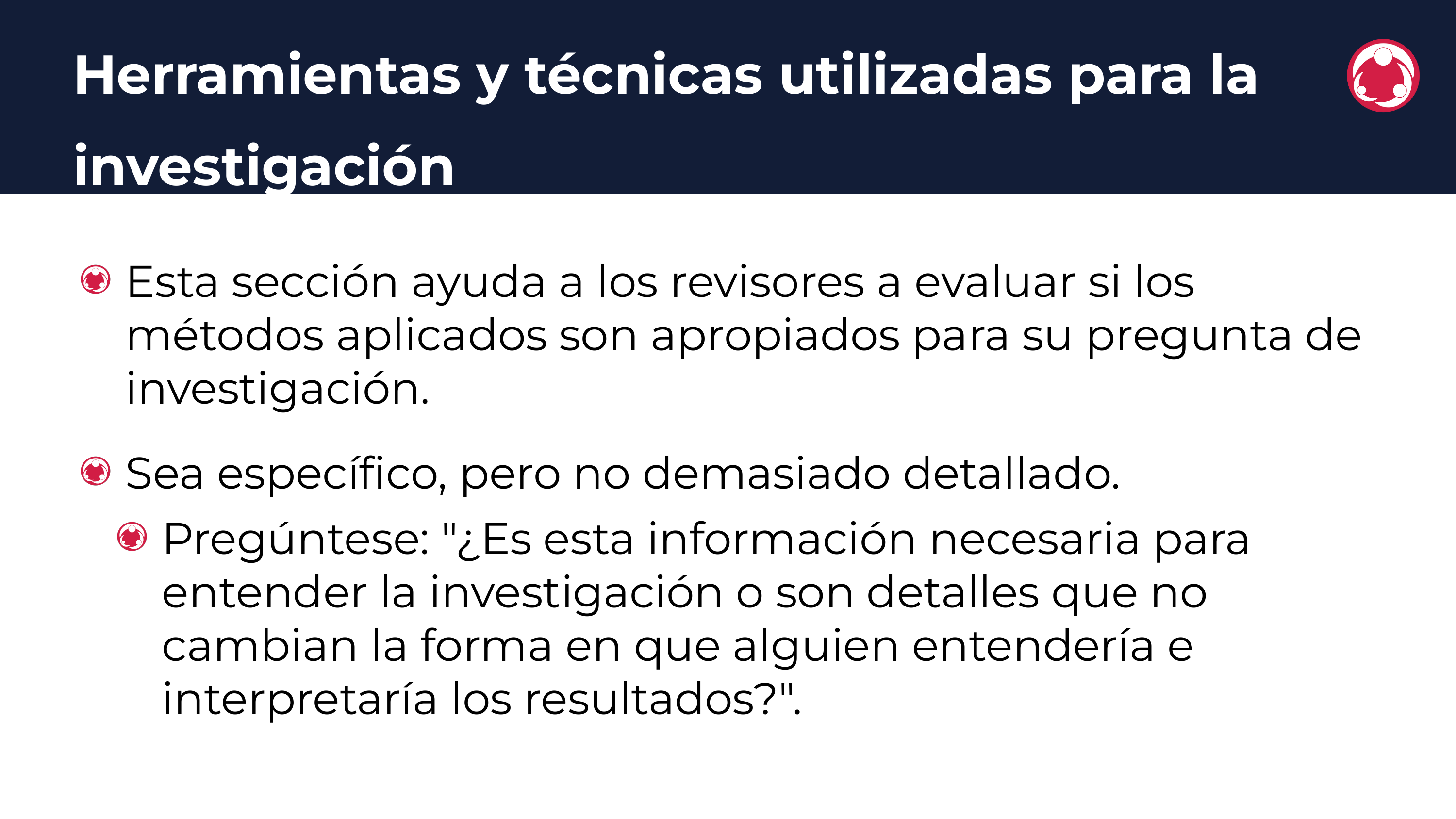

Herramientas y técnicas utilizadas para la investigación

Esta sección ayuda a los revisores a evaluar si los métodos aplicados son apropiados para su pregunta de investigación.

Sea específico, pero no demasiado detallado.
Pregúntese: "¿Es esta información necesaria para entender la investigación o son detalles que no cambian la forma en que alguien entendería e interpretaría los resultados?".